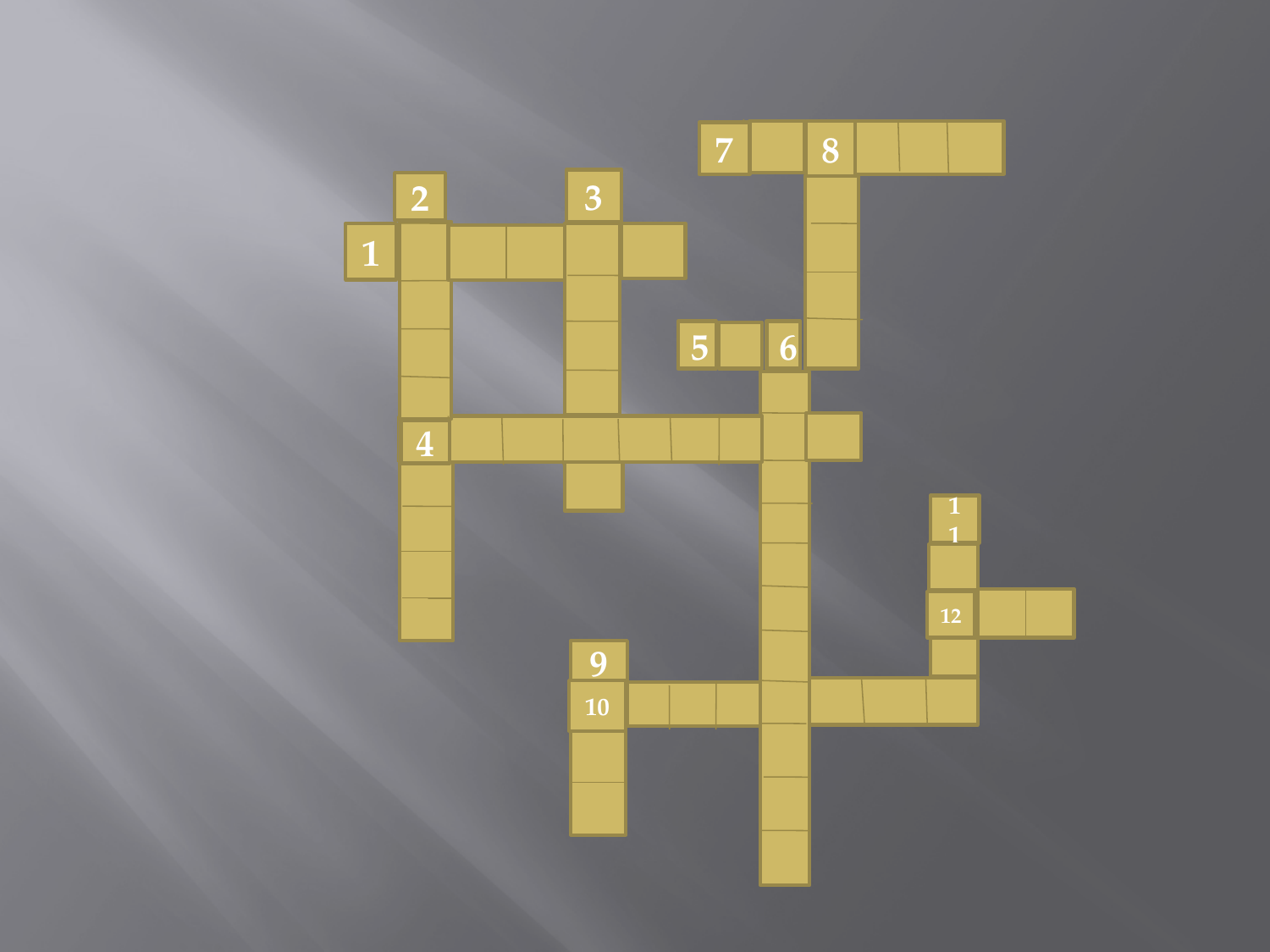

8

7
3
2

1

5
6

4

11

12

9

10